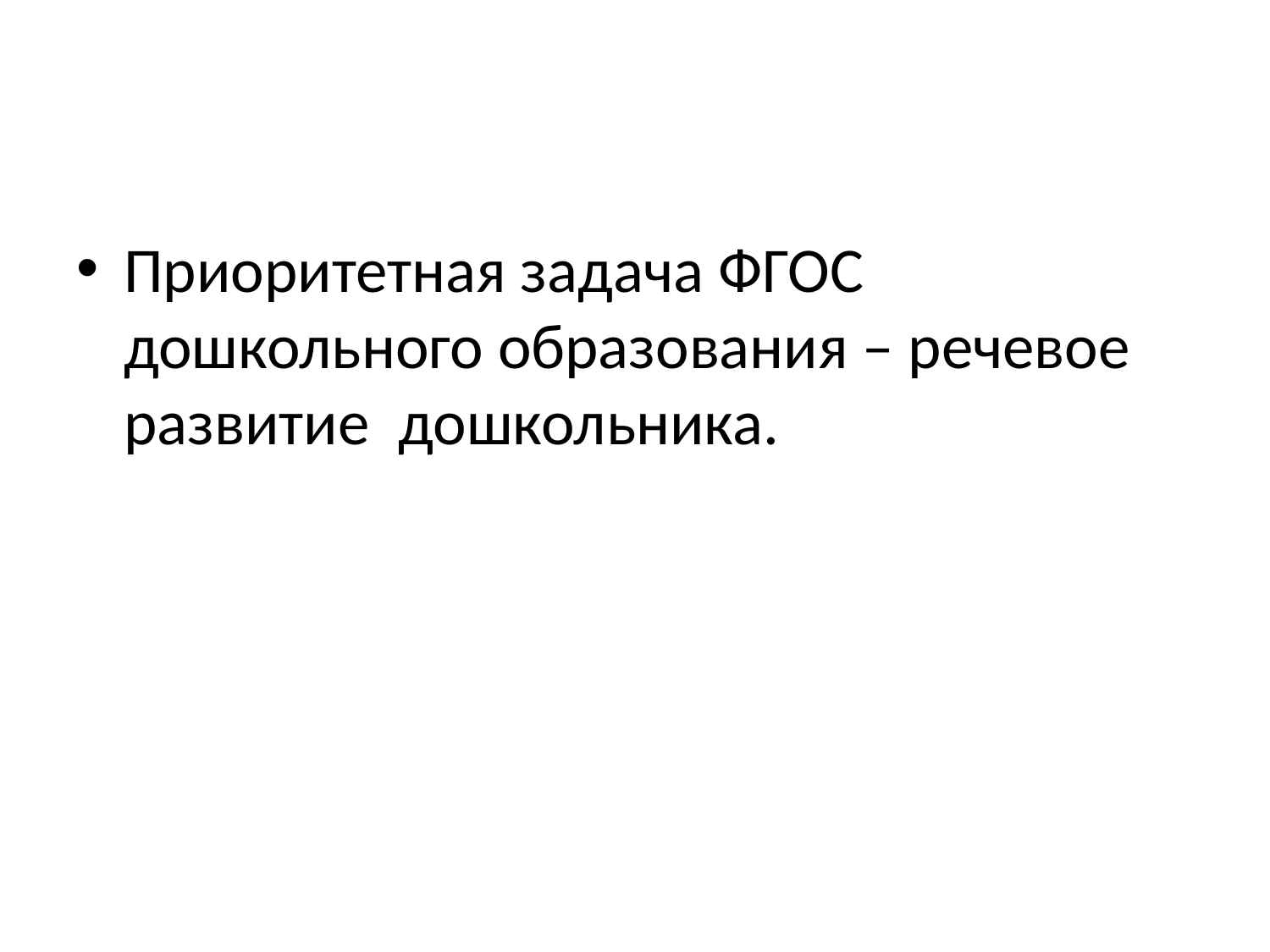

#
Приоритетная задача ФГОС дошкольного образования – речевое развитие  дошкольника.